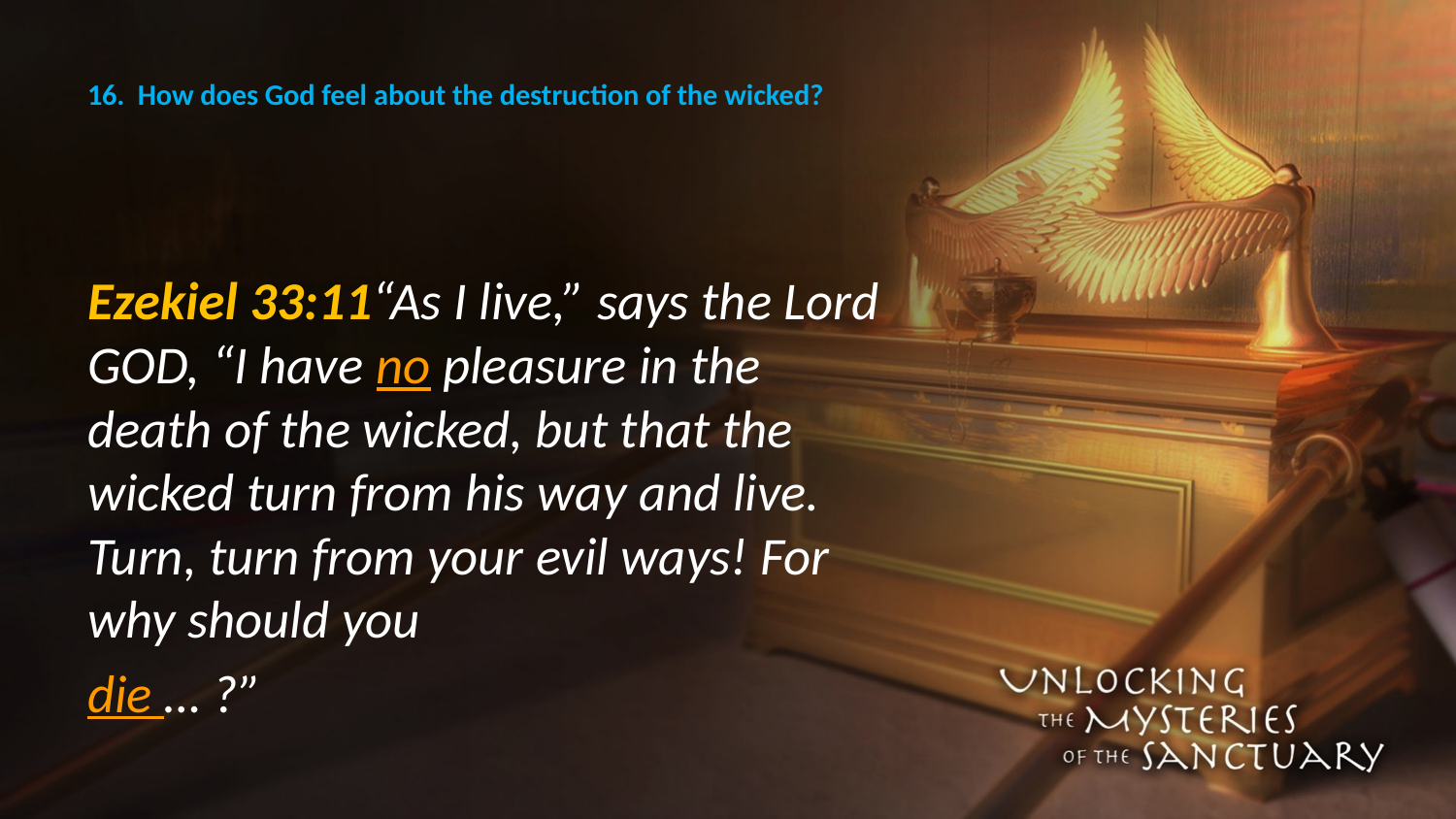

# 16.  How does God feel about the destruction of the wicked?

Ezekiel 33:11“As I live,” says the Lord GOD, “I have no pleasure in the death of the wicked, but that the wicked turn from his way and live.  Turn, turn from your evil ways! For why should you
die … ?”